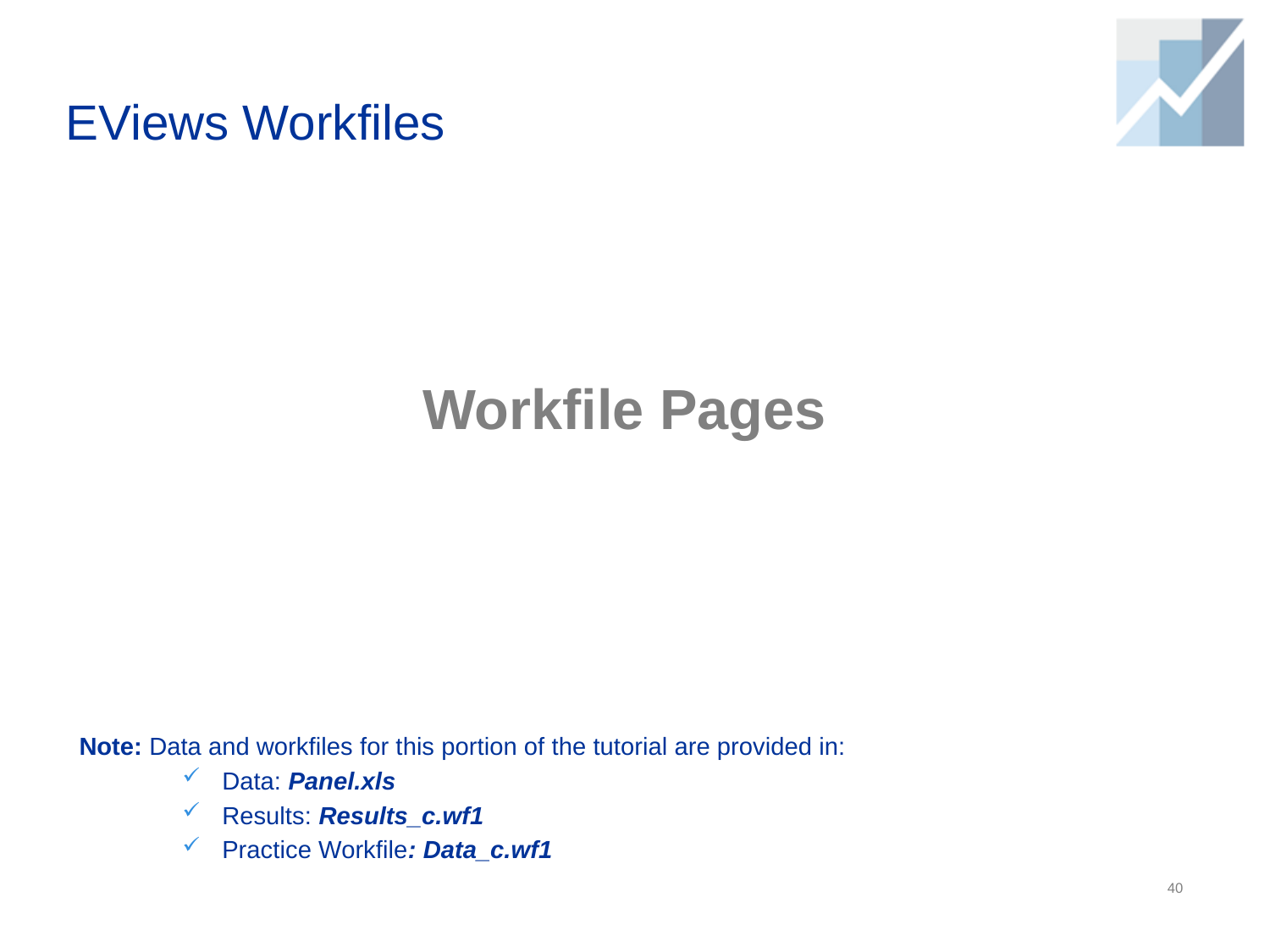

# EViews Workfiles

Workfile Pages
Note: Data and workfiles for this portion of the tutorial are provided in:
Data: Panel.xls
Results: Results_c.wf1
Practice Workfile: Data_c.wf1
40